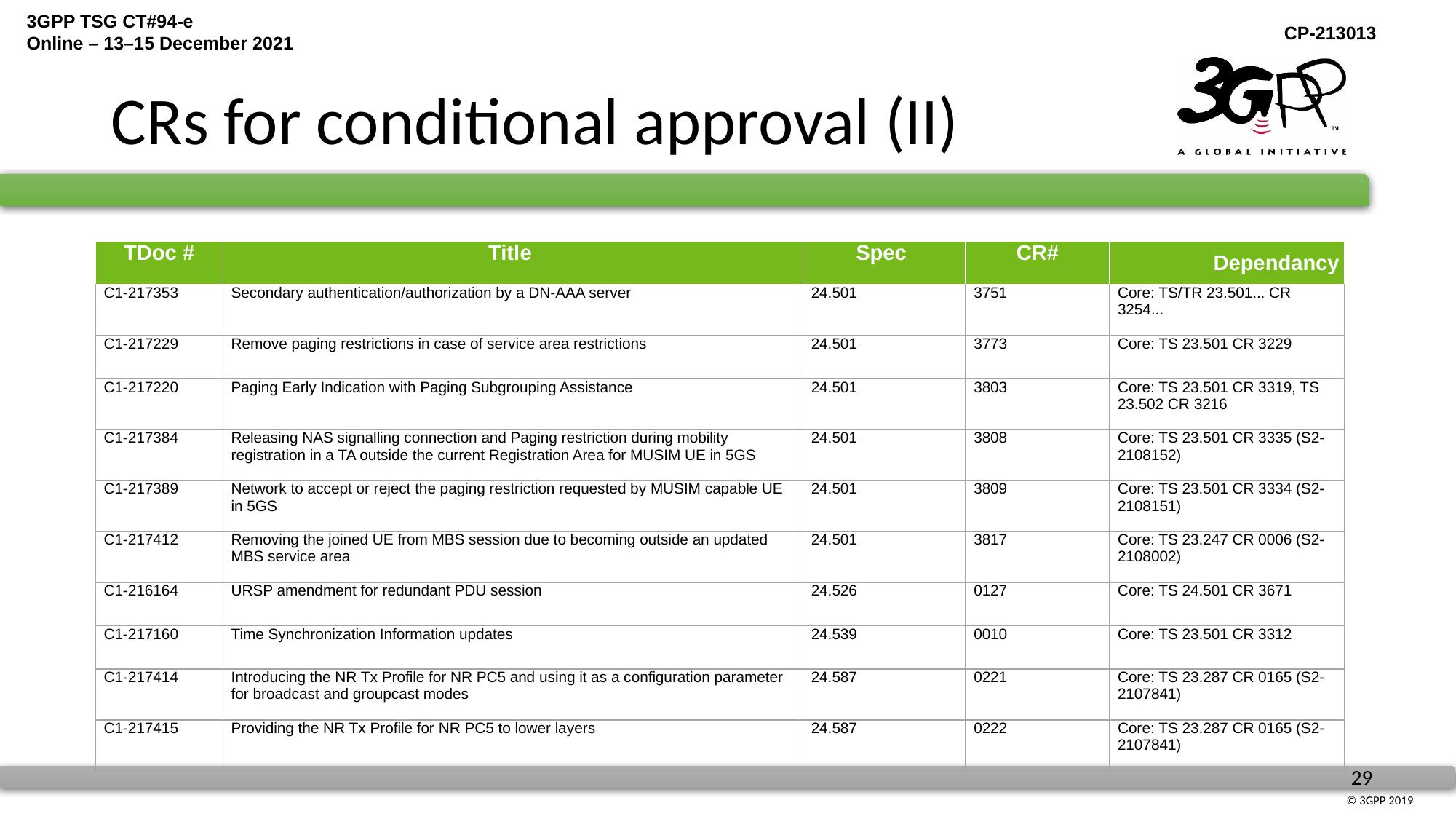

# CRs for conditional approval (II)
| TDoc # | Title | Spec | CR# | Dependancy |
| --- | --- | --- | --- | --- |
| C1-217353 | Secondary authentication/authorization by a DN-AAA server | 24.501 | 3751 | Core: TS/TR 23.501... CR 3254... |
| C1-217229 | Remove paging restrictions in case of service area restrictions | 24.501 | 3773 | Core: TS 23.501 CR 3229 |
| C1-217220 | Paging Early Indication with Paging Subgrouping Assistance | 24.501 | 3803 | Core: TS 23.501 CR 3319, TS 23.502 CR 3216 |
| C1-217384 | Releasing NAS signalling connection and Paging restriction during mobility registration in a TA outside the current Registration Area for MUSIM UE in 5GS | 24.501 | 3808 | Core: TS 23.501 CR 3335 (S2-2108152) |
| C1-217389 | Network to accept or reject the paging restriction requested by MUSIM capable UE in 5GS | 24.501 | 3809 | Core: TS 23.501 CR 3334 (S2-2108151) |
| C1-217412 | Removing the joined UE from MBS session due to becoming outside an updated MBS service area | 24.501 | 3817 | Core: TS 23.247 CR 0006 (S2-2108002) |
| C1-216164 | URSP amendment for redundant PDU session | 24.526 | 0127 | Core: TS 24.501 CR 3671 |
| C1-217160 | Time Synchronization Information updates | 24.539 | 0010 | Core: TS 23.501 CR 3312 |
| C1-217414 | Introducing the NR Tx Profile for NR PC5 and using it as a configuration parameter for broadcast and groupcast modes | 24.587 | 0221 | Core: TS 23.287 CR 0165 (S2-2107841) |
| C1-217415 | Providing the NR Tx Profile for NR PC5 to lower layers | 24.587 | 0222 | Core: TS 23.287 CR 0165 (S2-2107841) |